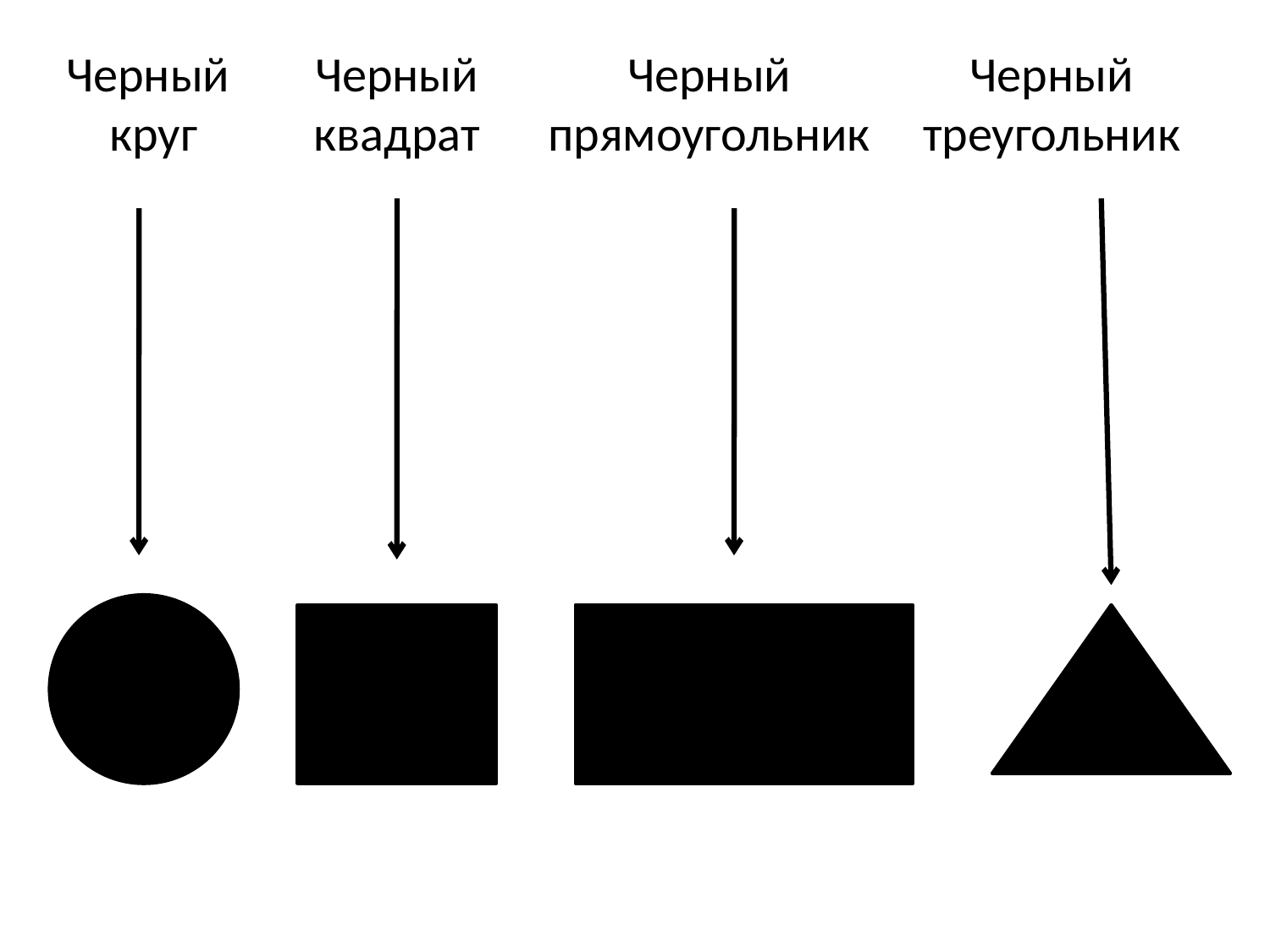

Черный
круг
# Черный квадрат
Черный
прямоугольник
Черный
треугольник